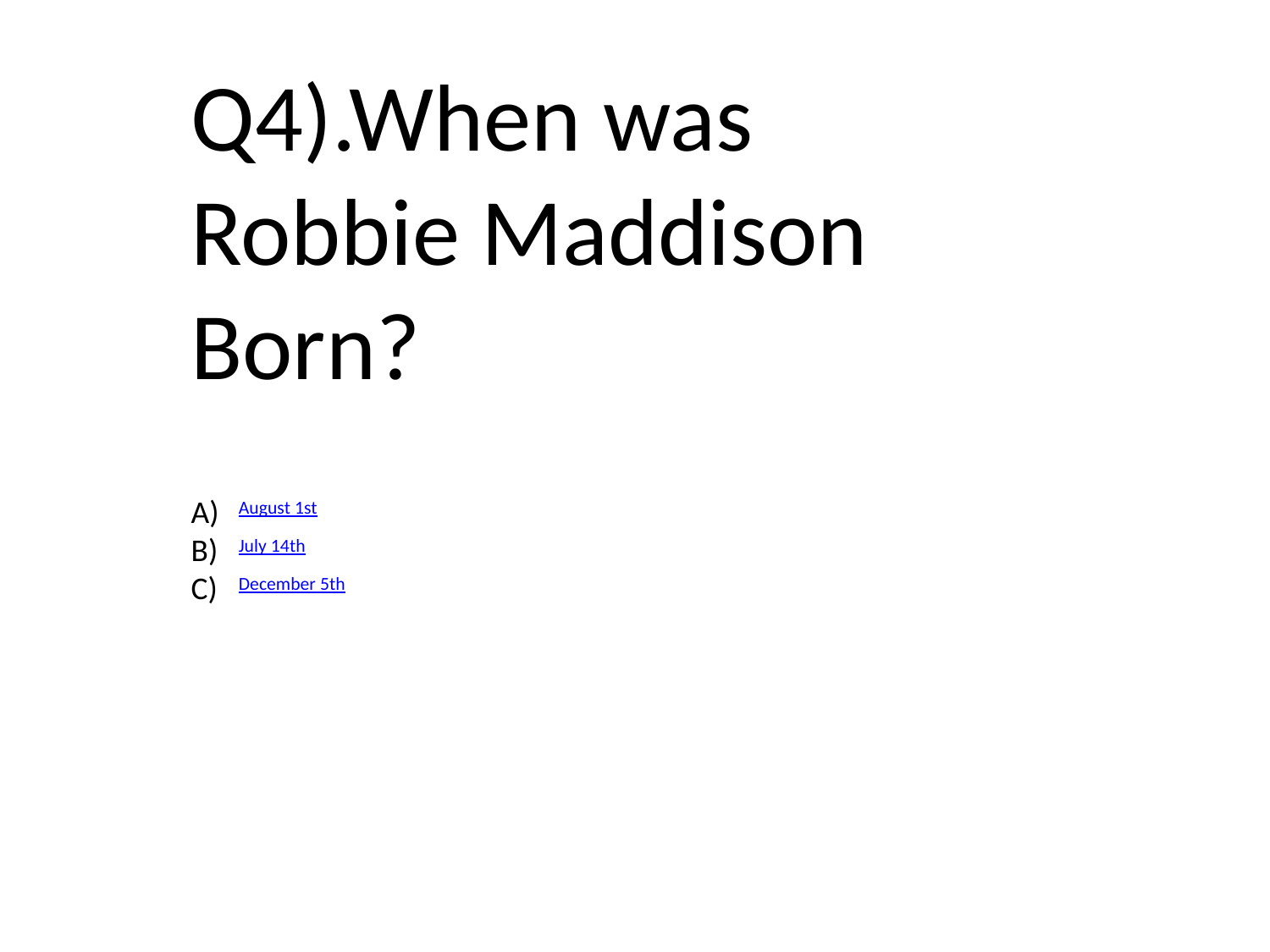

Q4).When was Robbie Maddison Born?
August 1st
July 14th
December 5th